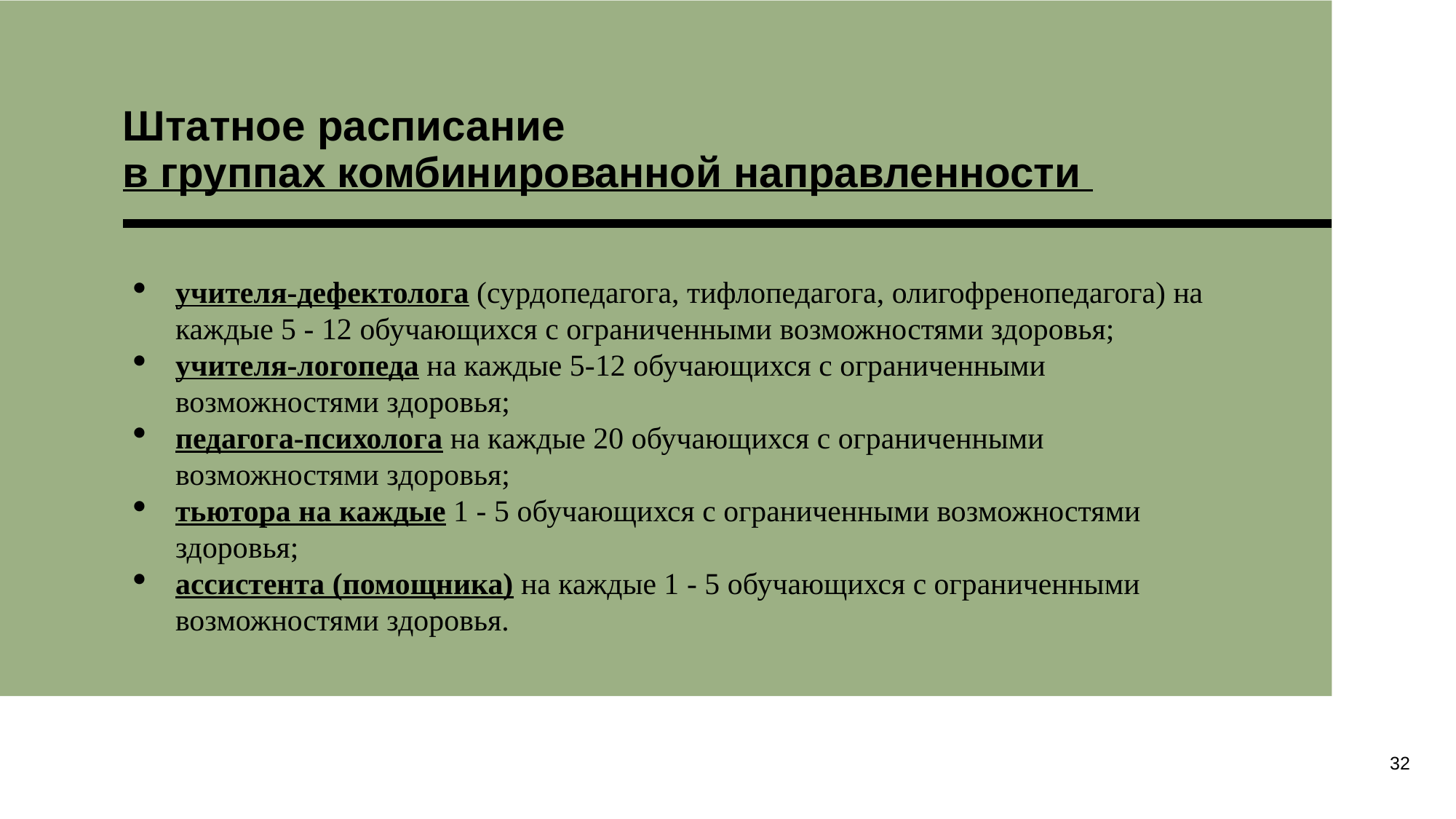

# Штатное расписание в группах комбинированной направленности
учителя-дефектолога (сурдопедагога, тифлопедагога, олигофренопедагога) на каждые 5 - 12 обучающихся с ограниченными возможностями здоровья;
учителя-логопеда на каждые 5-12 обучающихся с ограниченными возможностями здоровья;
педагога-психолога на каждые 20 обучающихся с ограниченными возможностями здоровья;
тьютора на каждые 1 - 5 обучающихся с ограниченными возможностями здоровья;
ассистента (помощника) на каждые 1 - 5 обучающихся с ограниченными возможностями здоровья.
32